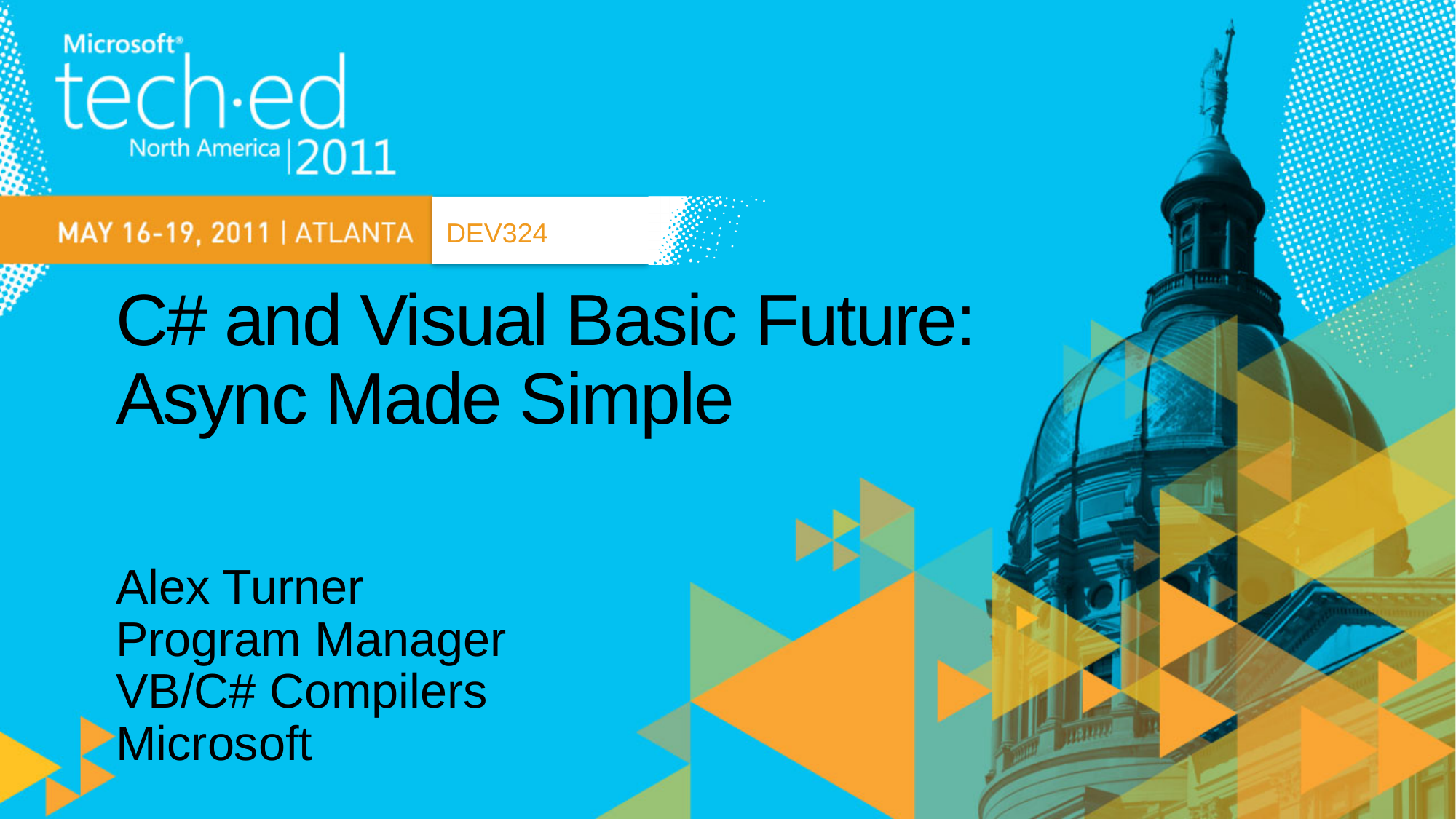

DEV324
# C# and Visual Basic Future: Async Made Simple
Alex Turner
Program Manager
VB/C# Compilers
Microsoft